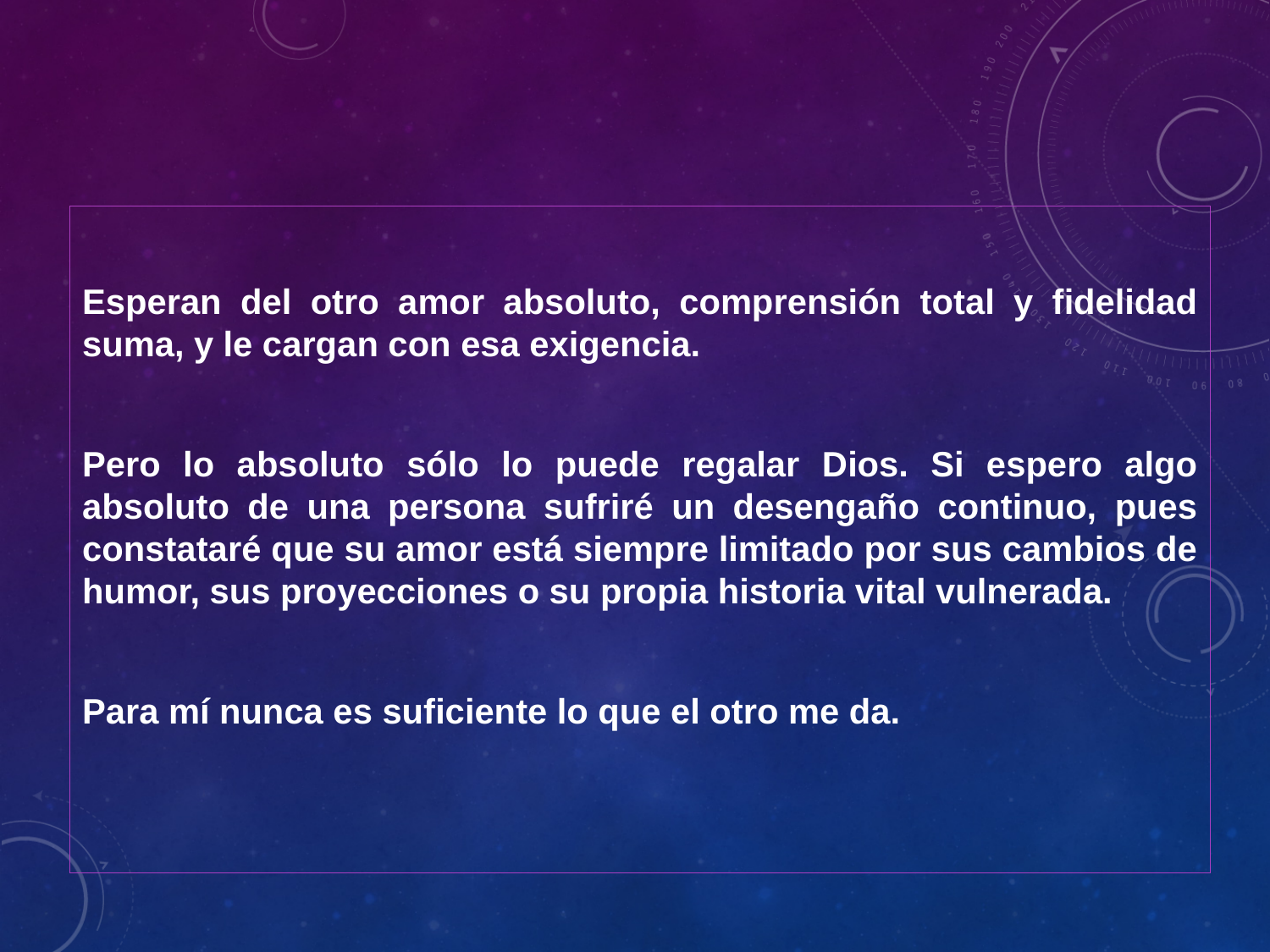

Esperan del otro amor absoluto, comprensión total y fidelidad suma, y le cargan con esa exigencia.

Pero lo absoluto sólo lo puede regalar Dios. Si espero algo absoluto de una persona sufriré un desengaño continuo, pues constataré que su amor está siempre limitado por sus cambios de humor, sus proyecciones o su propia historia vital vulnerada.

Para mí nunca es suficiente lo que el otro me da.